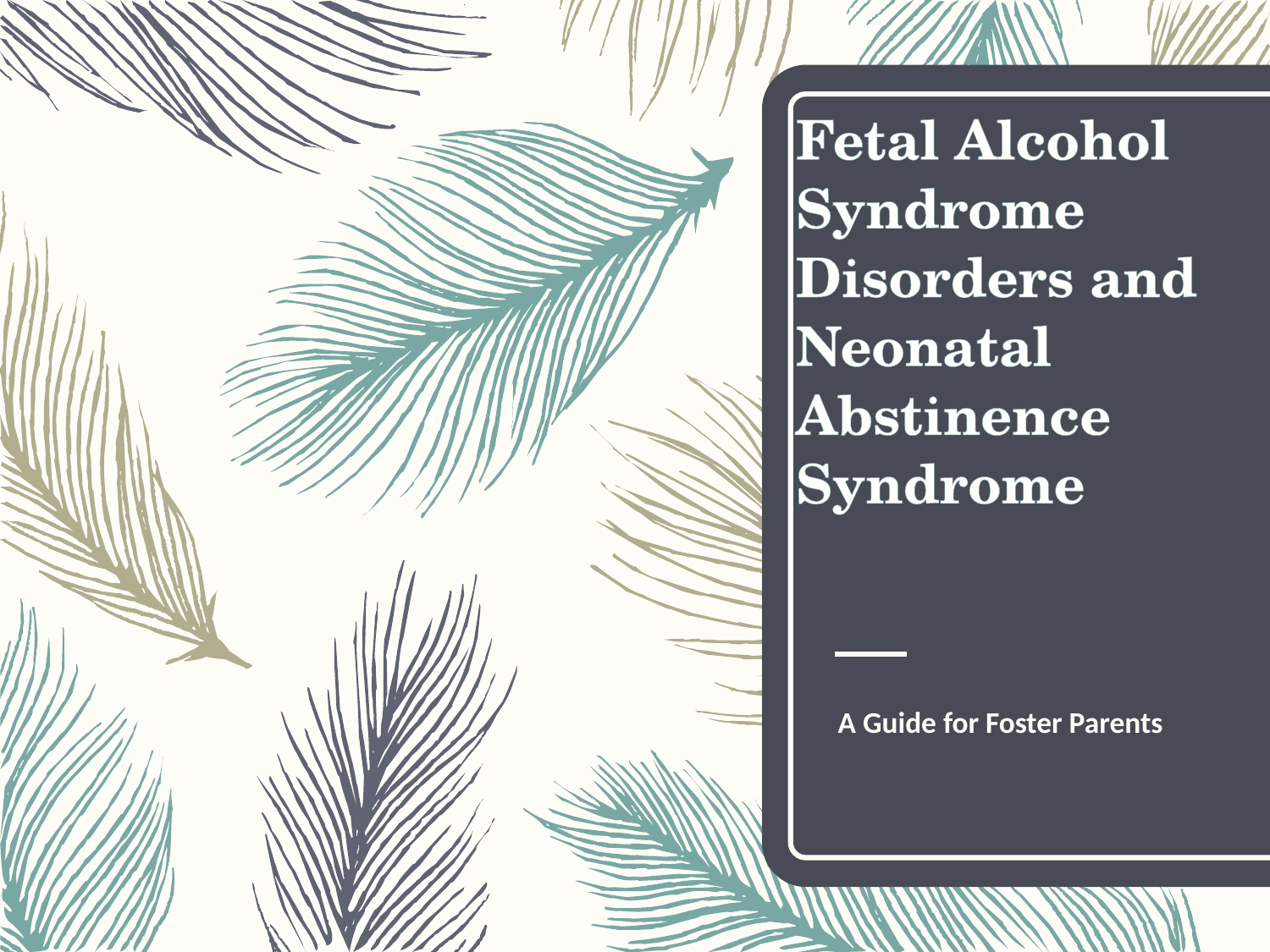

# Fetal Alcohol Syndrome Disorders and Neonatal Abstinence Syndrome
A Guide for Foster Parents